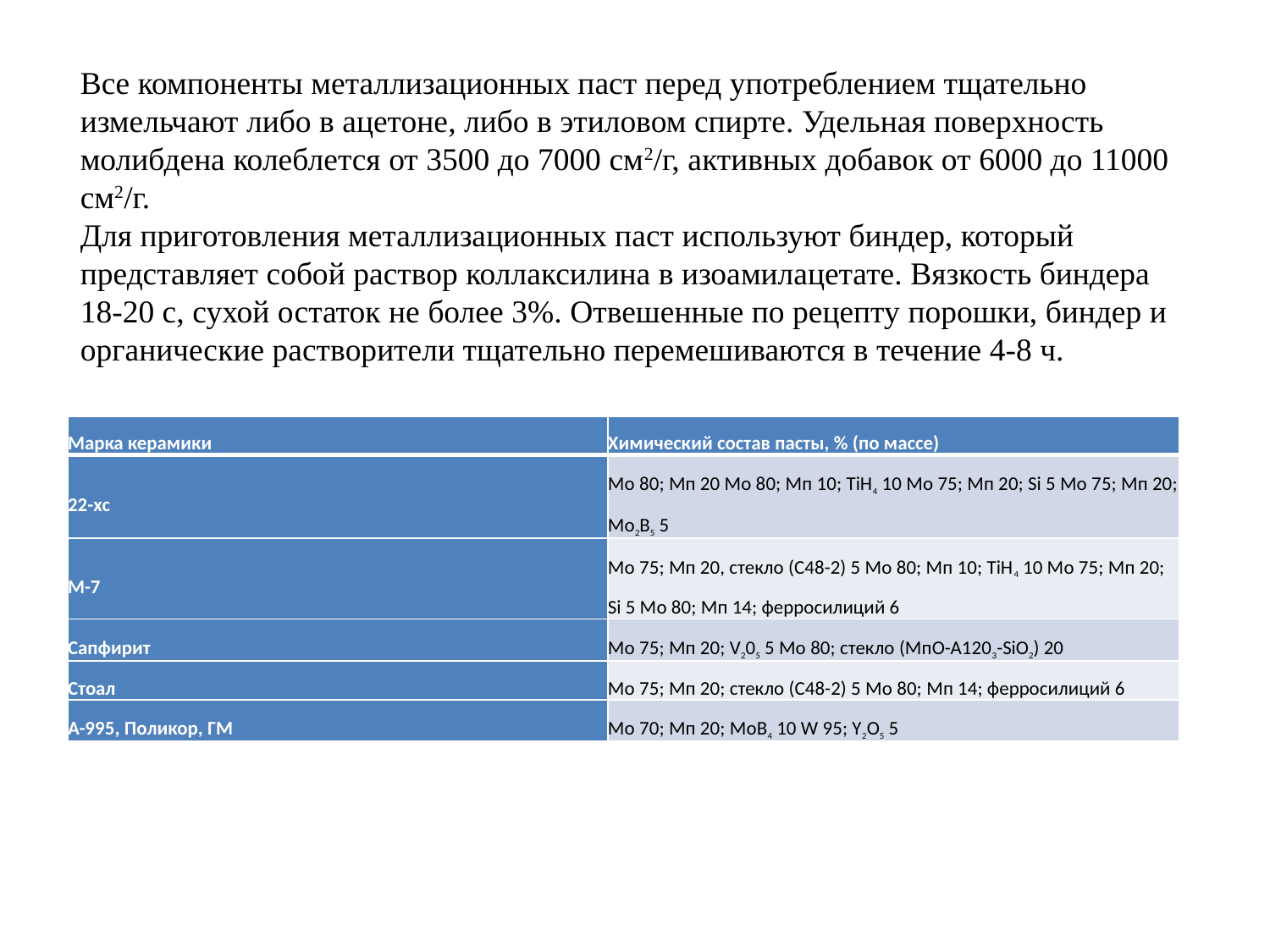

Все компоненты металлизационных паст перед употреблением тщательно измельчают либо в ацетоне, либо в этиловом спирте. Удельная поверхность молибдена колеблется от 3500 до 7000 см2/г, активных добавок от 6000 до 11000 см2/г.
Для приготовления металлизационных паст используют биндер, который представляет собой раствор коллаксилина в изоамилацетате. Вязкость биндера  18-20 с, сухой остаток не более 3%. Отвешенные по рецепту порошки, биндер и органические растворители тщательно перемешиваются в течение 4-8 ч.
| Марка керамики | Химический состав пасты, % (по массе) |
| --- | --- |
| 22-хс | Мо 80; Мп 20 Мо 80; Мп 10; ТiН4 10 Мо 75; Мп 20; Si 5 Мо 75; Мп 20; Мо2В5 5 |
| М-7 | Мо 75; Мп 20, стекло (С48-2) 5 Мо 80; Мп 10; TiH4 10 Мо 75; Мп 20; Si 5 Мо 80; Мп 14; ферросилиций 6 |
| Сапфирит | Мо 75; Мп 20; V205 5 Мо 80; стекло (МпО-А1203-SiO2) 20 |
| Стоал | Мо 75; Мп 20; стекло (С48-2) 5 Мо 80; Мп 14; ферросилиций 6 |
| А-995, Поликор, ГМ | Мо 70; Мп 20; МоВ4 10 W 95; Y2О5 5 |